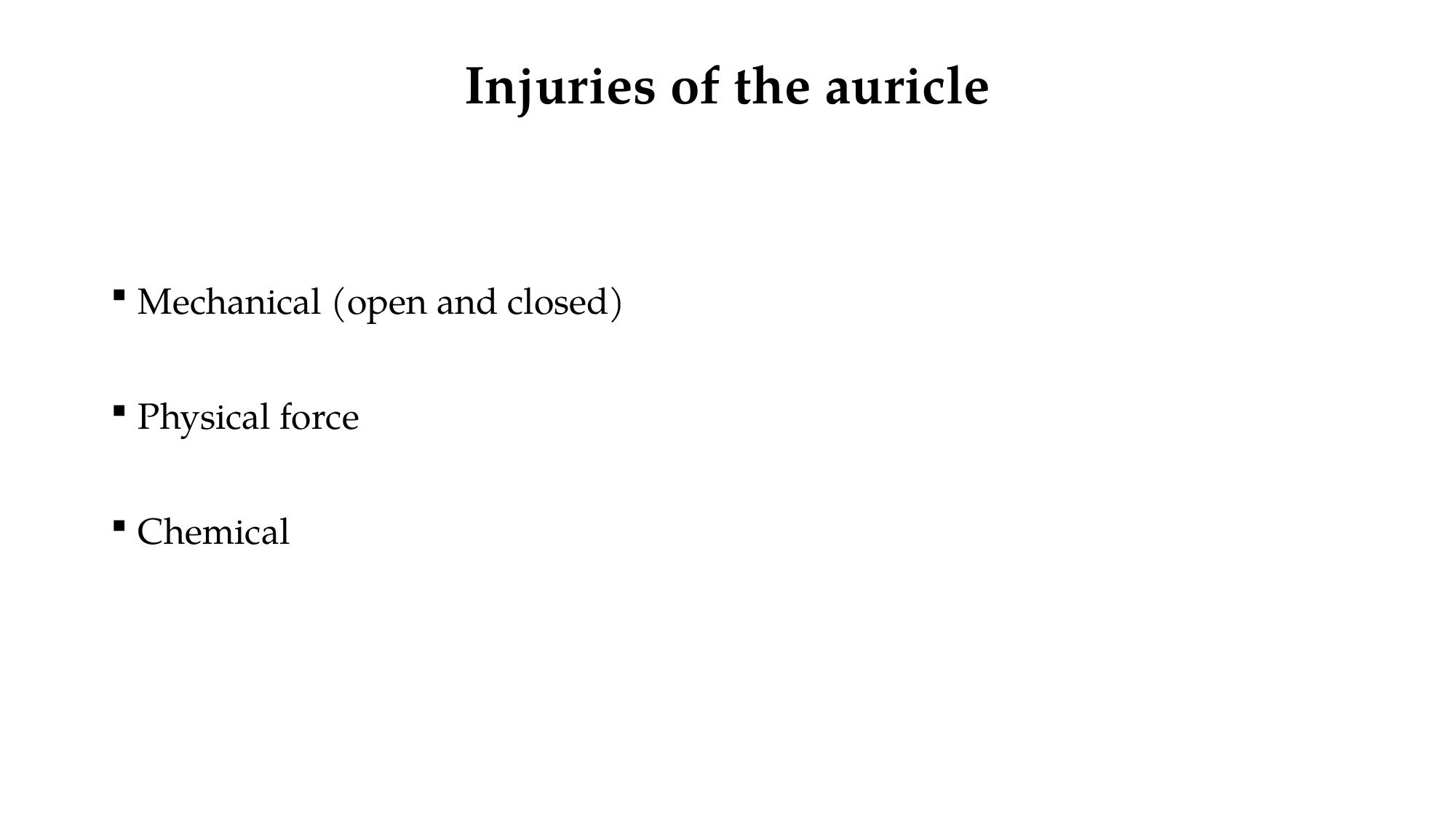

Injuries of the auricle

Mechanical (open and closed)

Physical force

Chemical